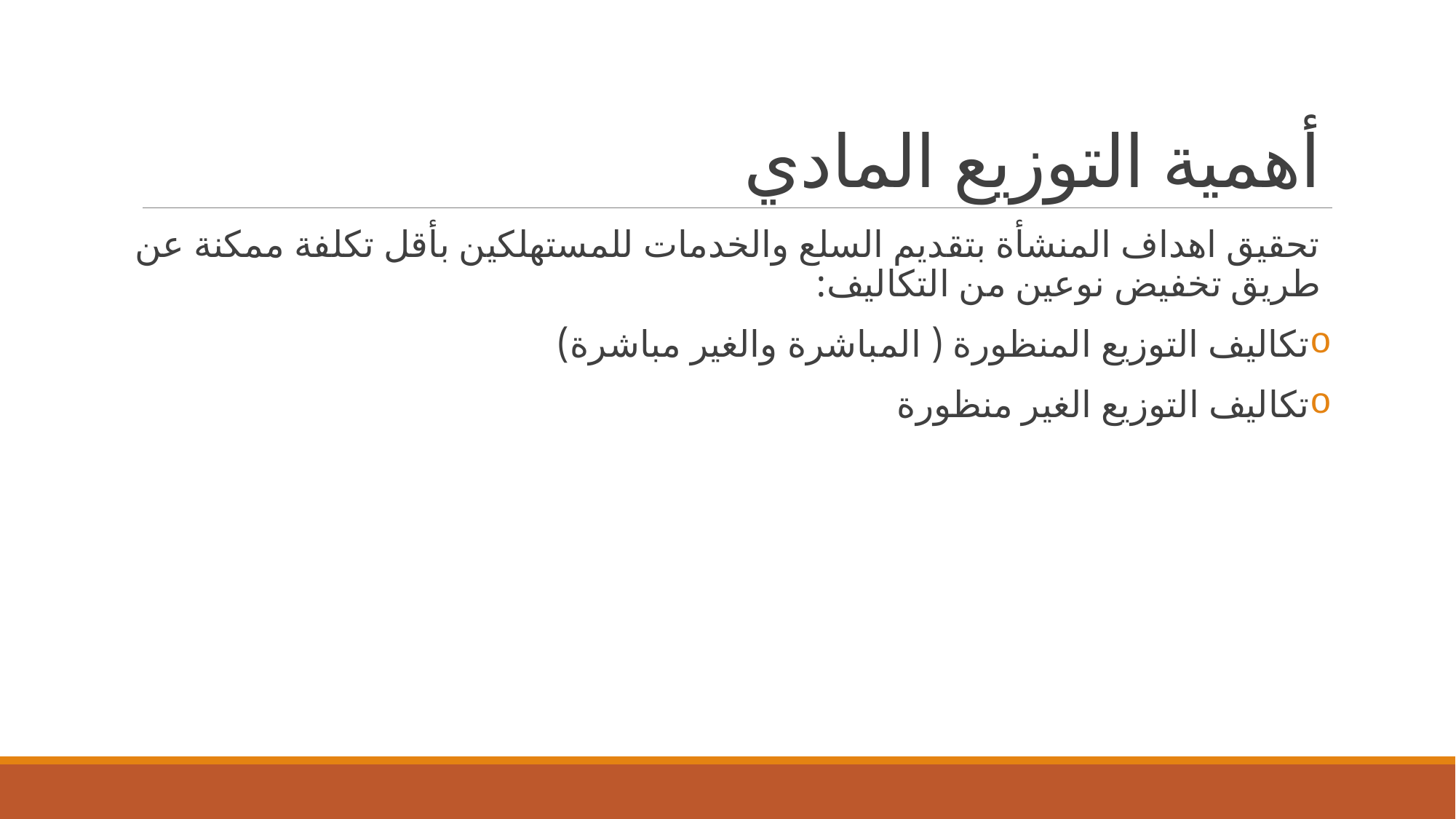

# أهمية التوزيع المادي
تحقيق اهداف المنشأة بتقديم السلع والخدمات للمستهلكين بأقل تكلفة ممكنة عن طريق تخفيض نوعين من التكاليف:
تكاليف التوزيع المنظورة ( المباشرة والغير مباشرة)
تكاليف التوزيع الغير منظورة